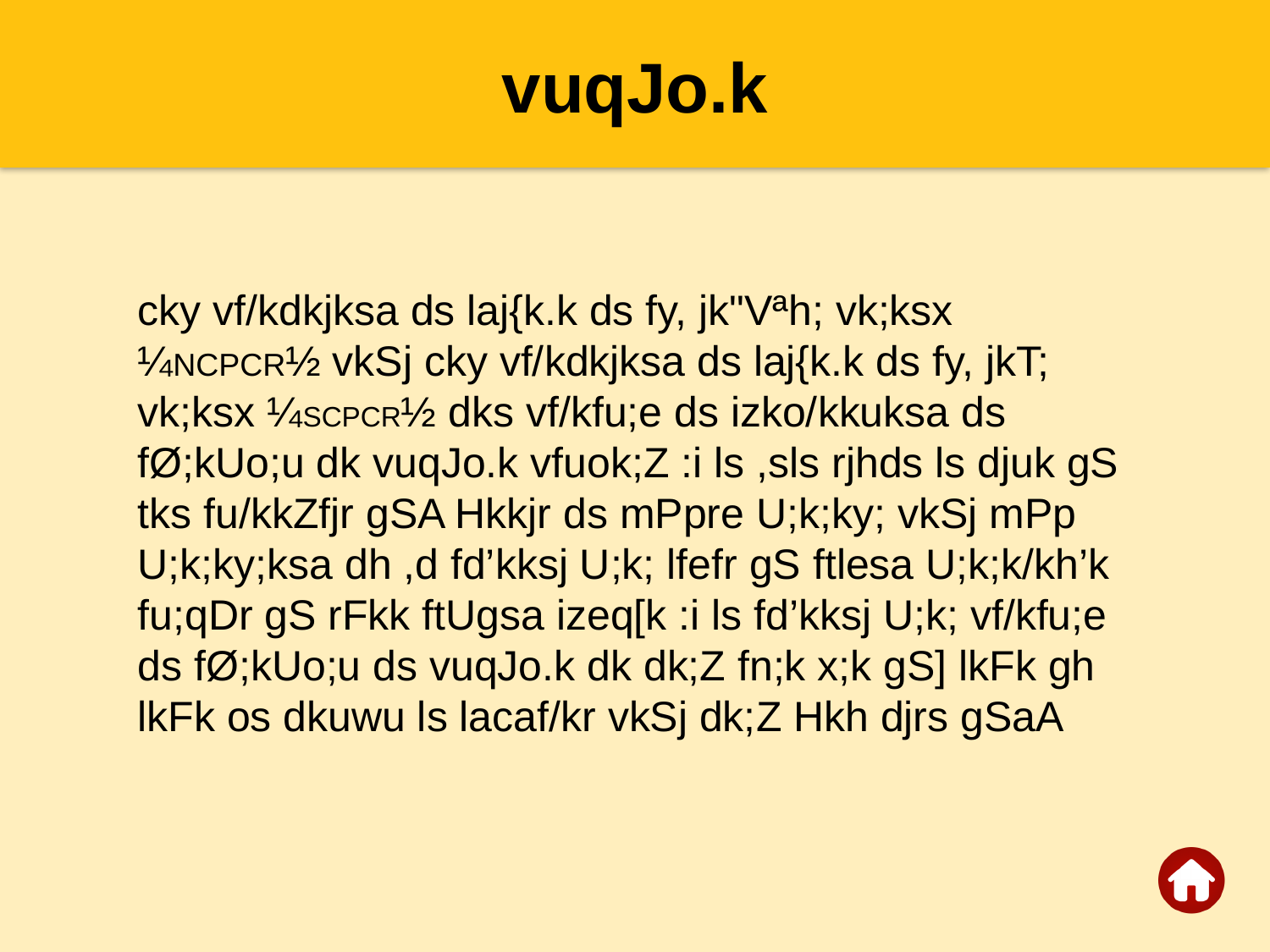

vuqJo.k
cky vf/kdkjksa ds laj{k.k ds fy, jk"Vªh; vk;ksx ¼NCPCR½ vkSj cky vf/kdkjksa ds laj{k.k ds fy, jkT; vk;ksx ¼SCPCR½ dks vf/kfu;e ds izko/kkuksa ds fØ;kUo;u dk vuqJo.k vfuok;Z :i ls ,sls rjhds ls djuk gS tks fu/kkZfjr gSA Hkkjr ds mPpre U;k;ky; vkSj mPp U;k;ky;ksa dh ,d fd’kksj U;k; lfefr gS ftlesa U;k;k/kh’k fu;qDr gS rFkk ftUgsa izeq[k :i ls fd’kksj U;k; vf/kfu;e ds fØ;kUo;u ds vuqJo.k dk dk;Z fn;k x;k gS] lkFk gh lkFk os dkuwu ls lacaf/kr vkSj dk;Z Hkh djrs gSaA